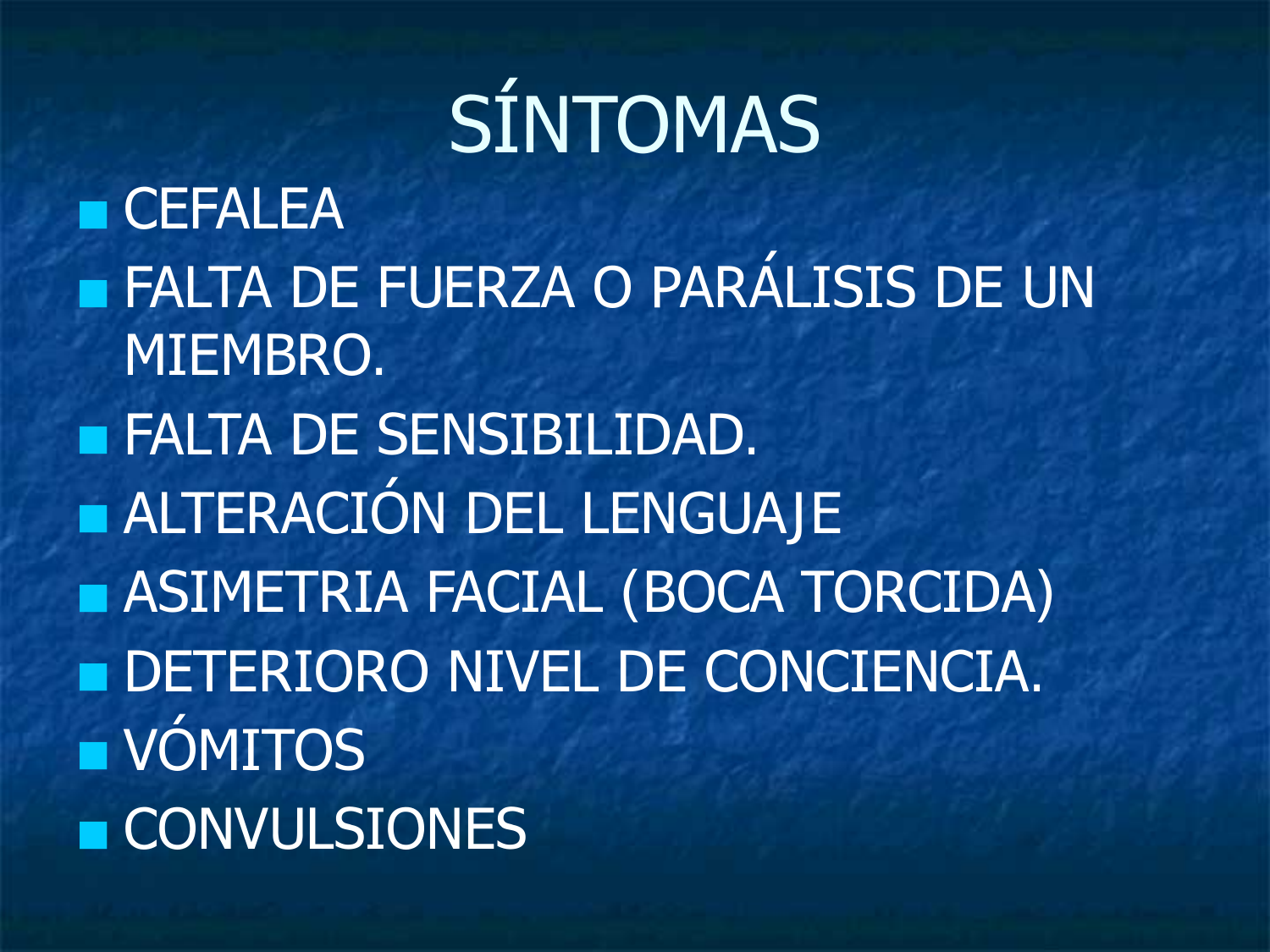

# SÍNTOMAS
CEFALEA
FALTA DE FUERZA O PARÁLISIS DE UN MIEMBRO.
FALTA DE SENSIBILIDAD.
ALTERACIÓN DEL LENGUAJE
ASIMETRIA FACIAL (BOCA TORCIDA)
DETERIORO NIVEL DE CONCIENCIA.
VÓMITOS
CONVULSIONES